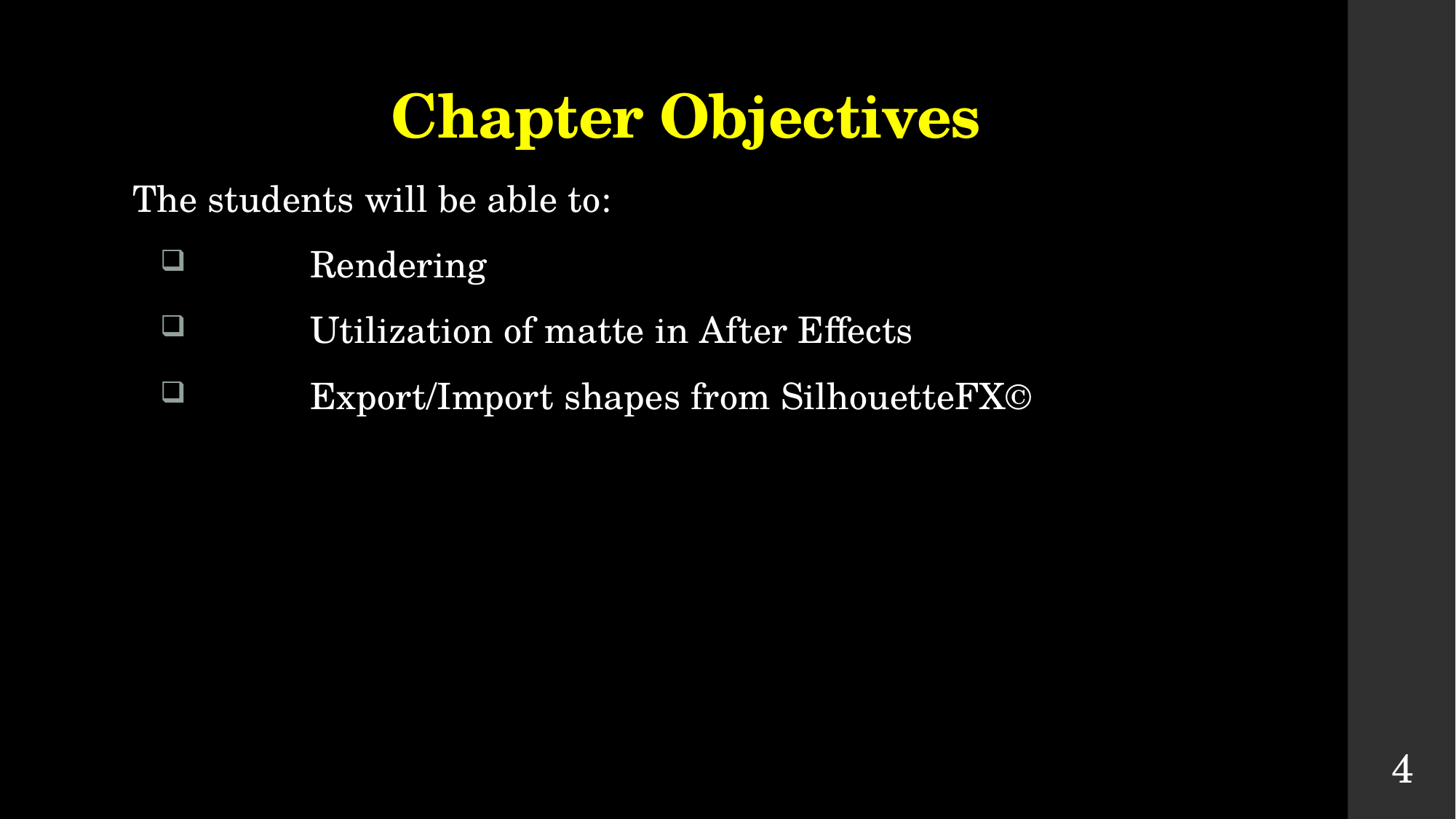

# Chapter Objectives
The students will be able to:
	Rendering
	Utilization of matte in After Effects
	Export/Import shapes from SilhouetteFX©
4